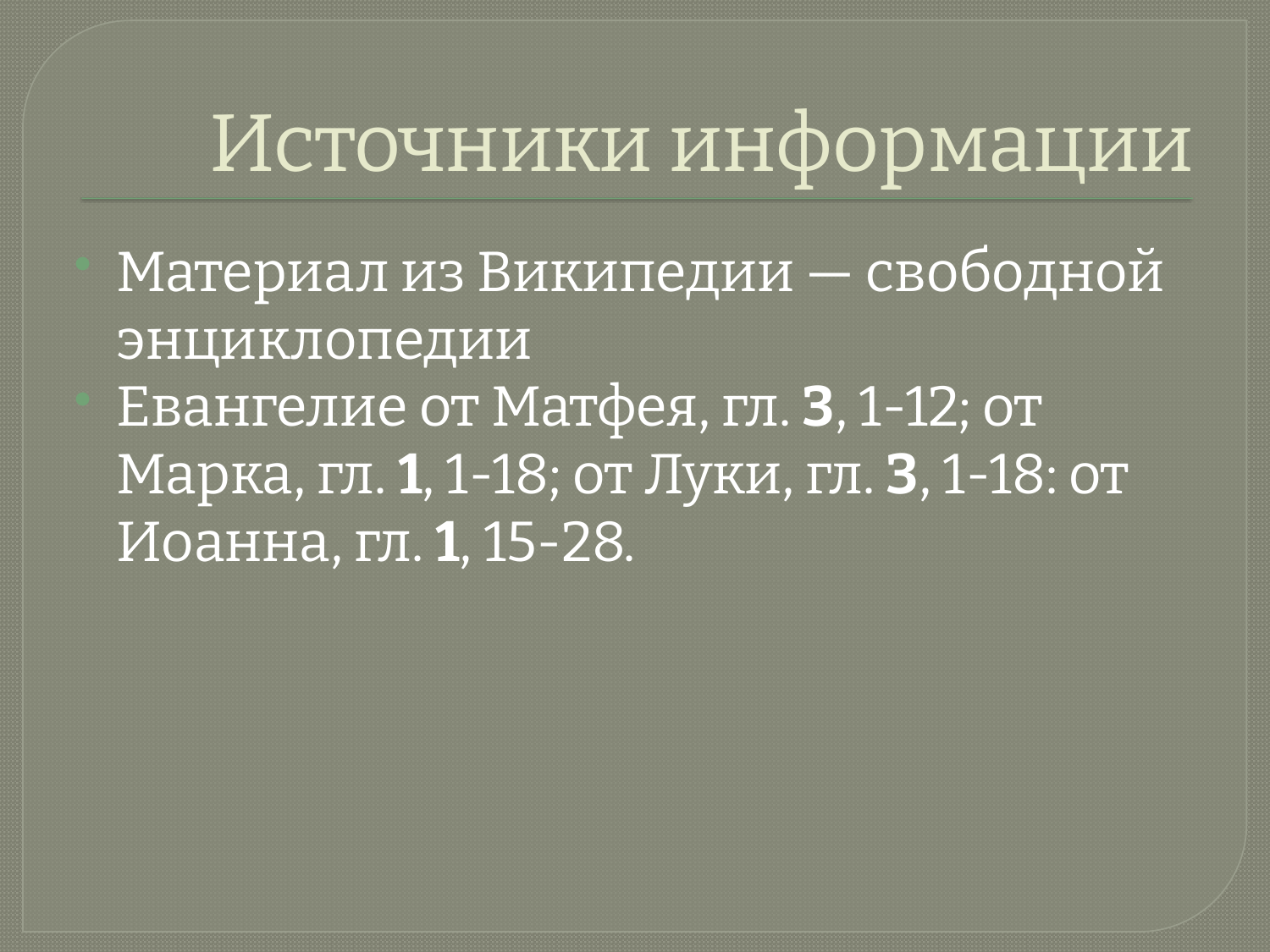

# Источники информации
Материал из Википедии — свободной энциклопедии
Евангелие от Матфея, гл. 3, 1-12; от Марка, гл. 1, 1-18; от Луки, гл. 3, 1-18: от Иоанна, гл. 1, 15-28.